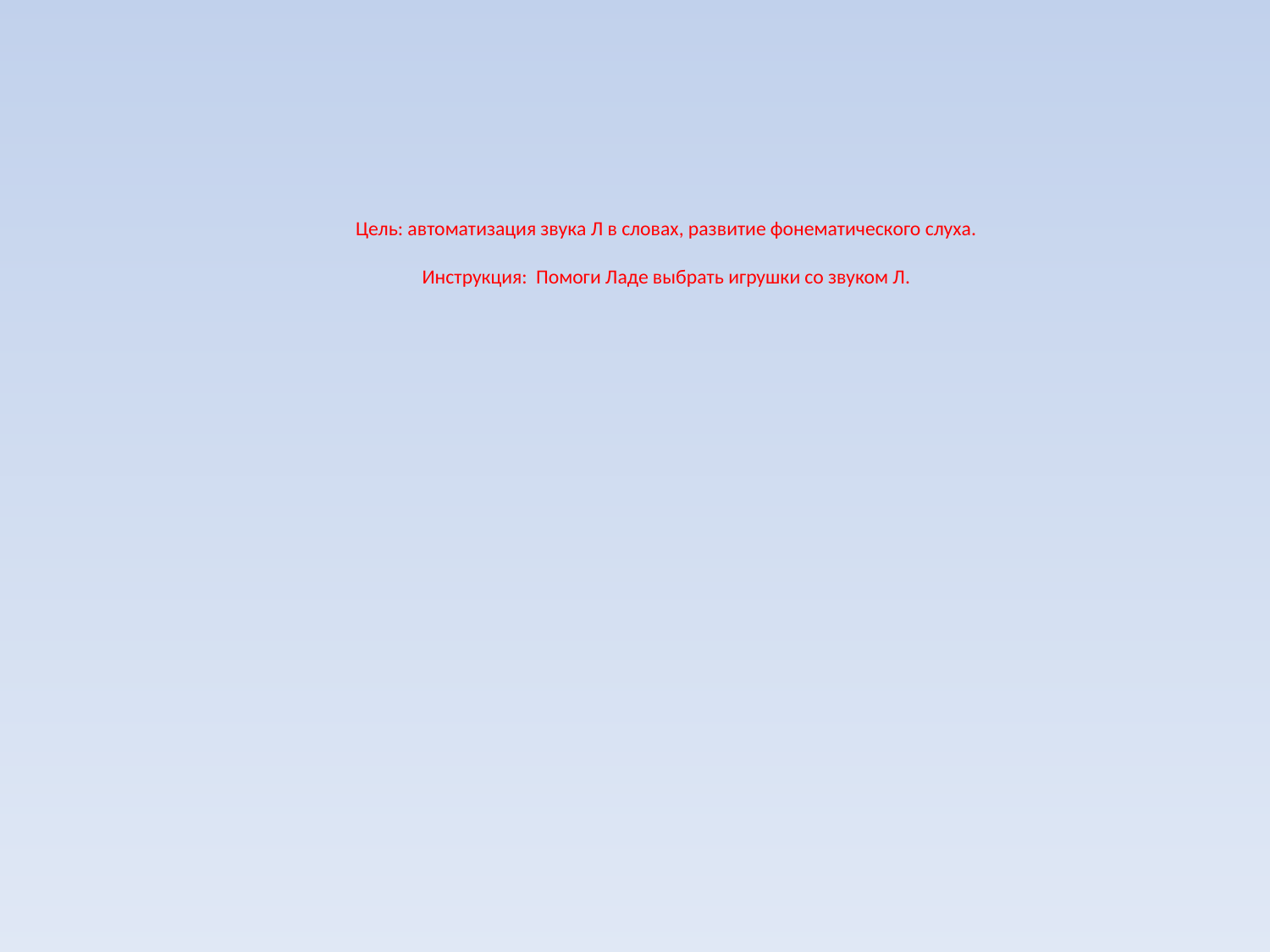

# Цель: автоматизация звука Л в словах, развитие фонематического слуха. Инструкция:  Помоги Ладе выбрать игрушки со звуком Л.